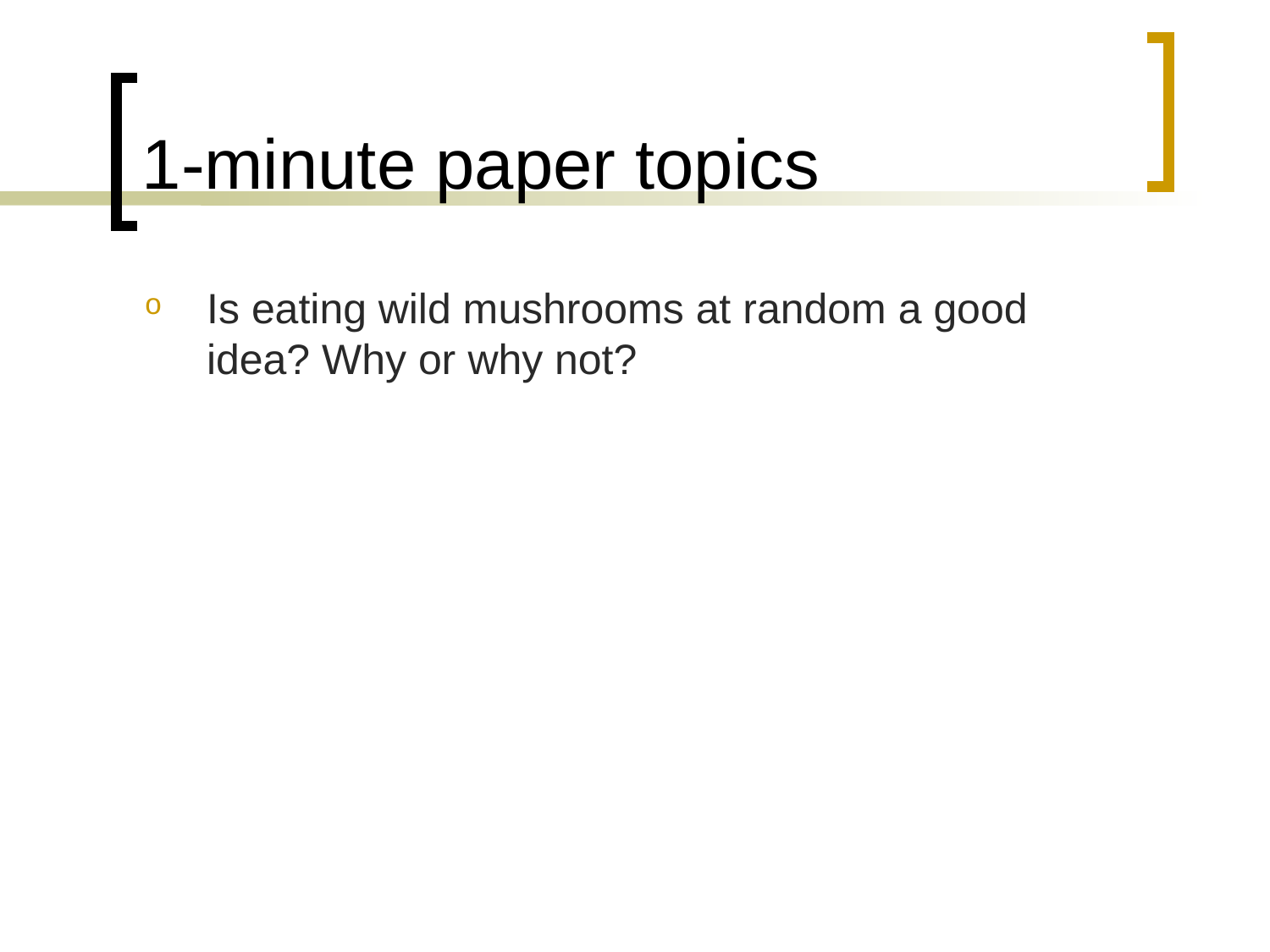

# 1-minute paper topics
Is eating wild mushrooms at random a good idea? Why or why not?